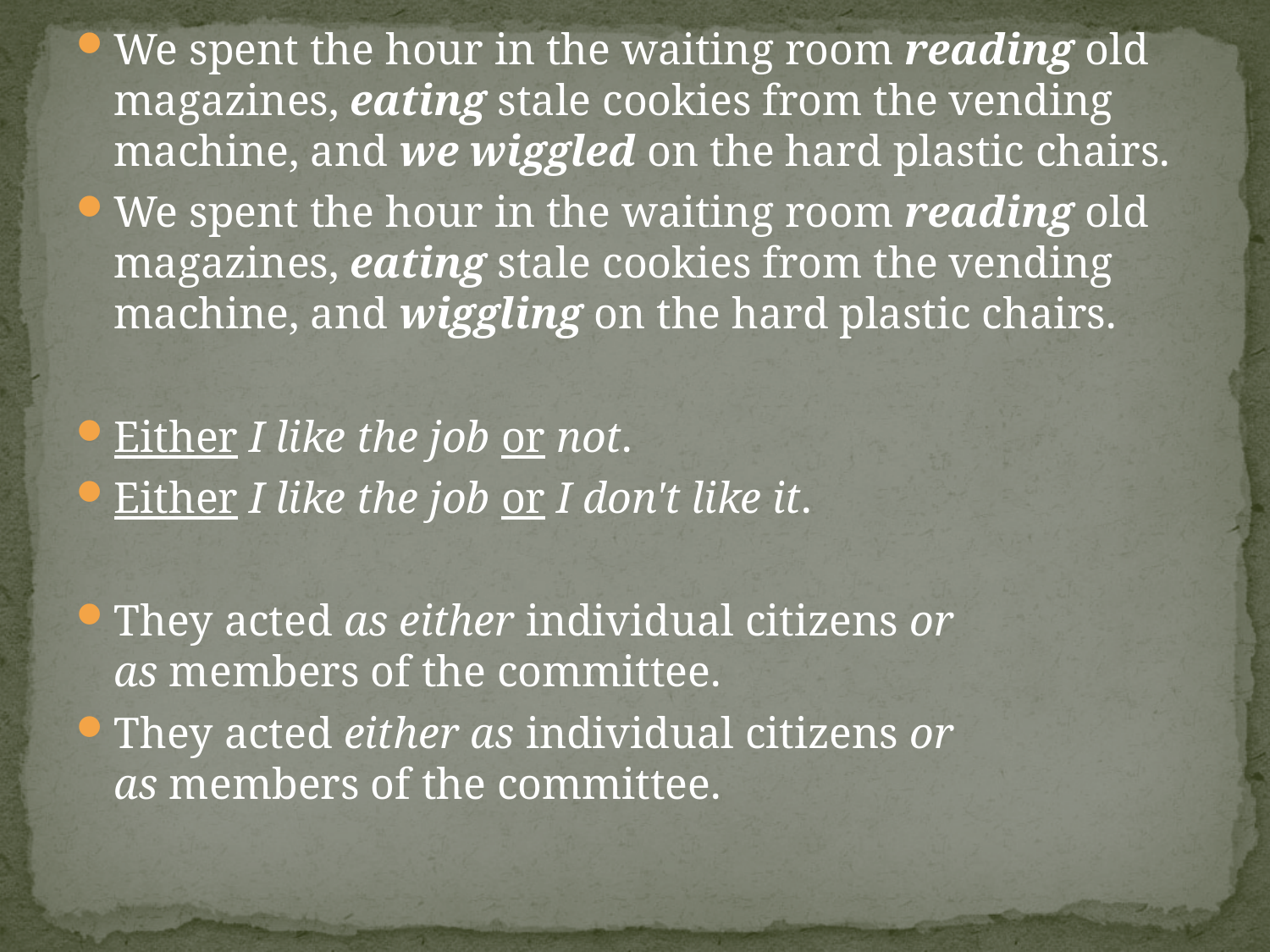

We spent the hour in the waiting room reading old magazines, eating stale cookies from the vending machine, and we wiggled on the hard plastic chairs.
We spent the hour in the waiting room reading old magazines, eating stale cookies from the vending machine, and wiggling on the hard plastic chairs.

Either I like the job or not.
Either I like the job or I don't like it.

They acted as either individual citizens or as members of the committee.
They acted either as individual citizens or as members of the committee.

#